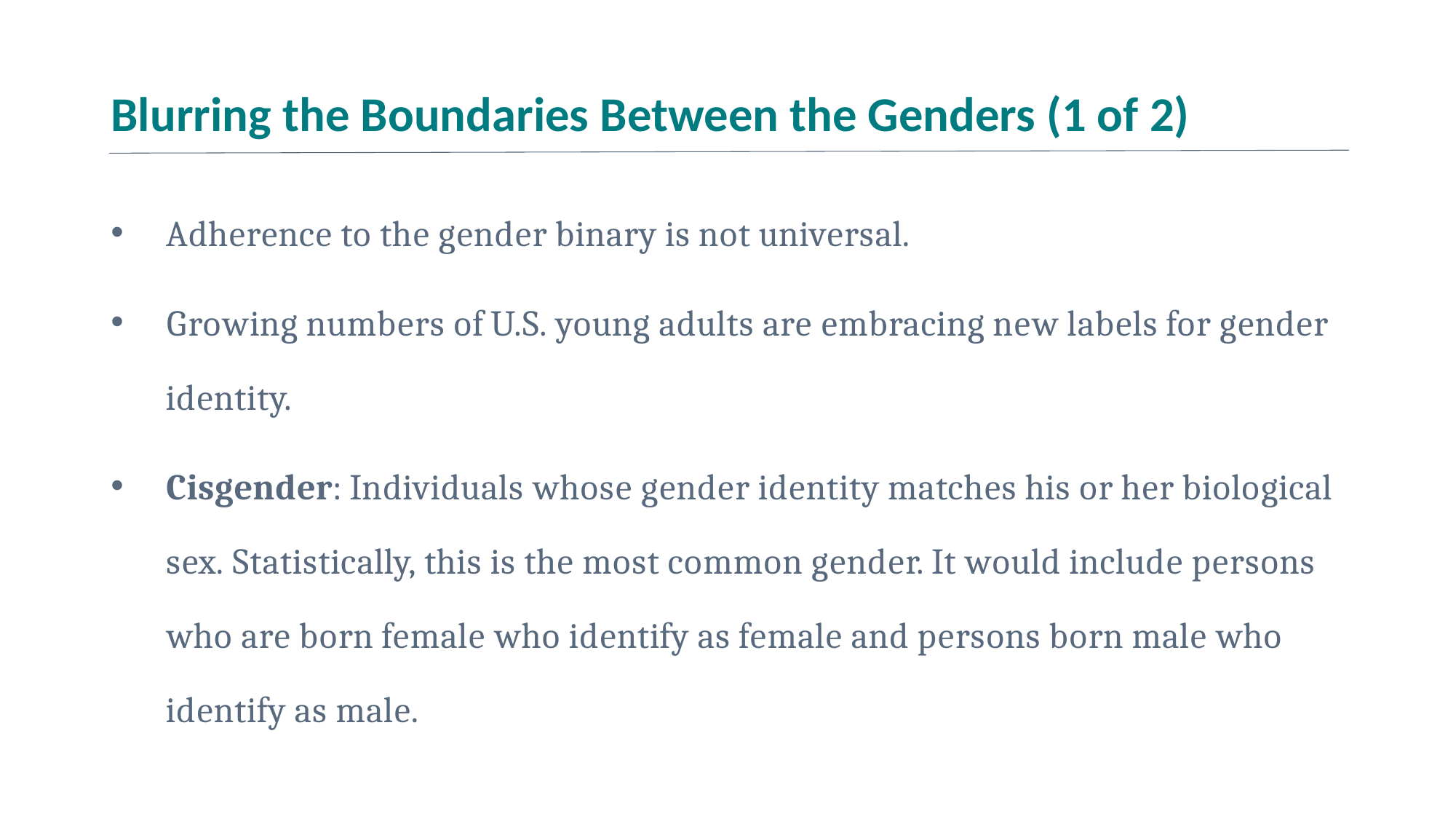

# Blurring the Boundaries Between the Genders (1 of 2)
Adherence to the gender binary is not universal.
Growing numbers of U.S. young adults are embracing new labels for gender identity.
Cisgender: Individuals whose gender identity matches his or her biological sex. Statistically, this is the most common gender. It would include persons who are born female who identify as female and persons born male who identify as male.